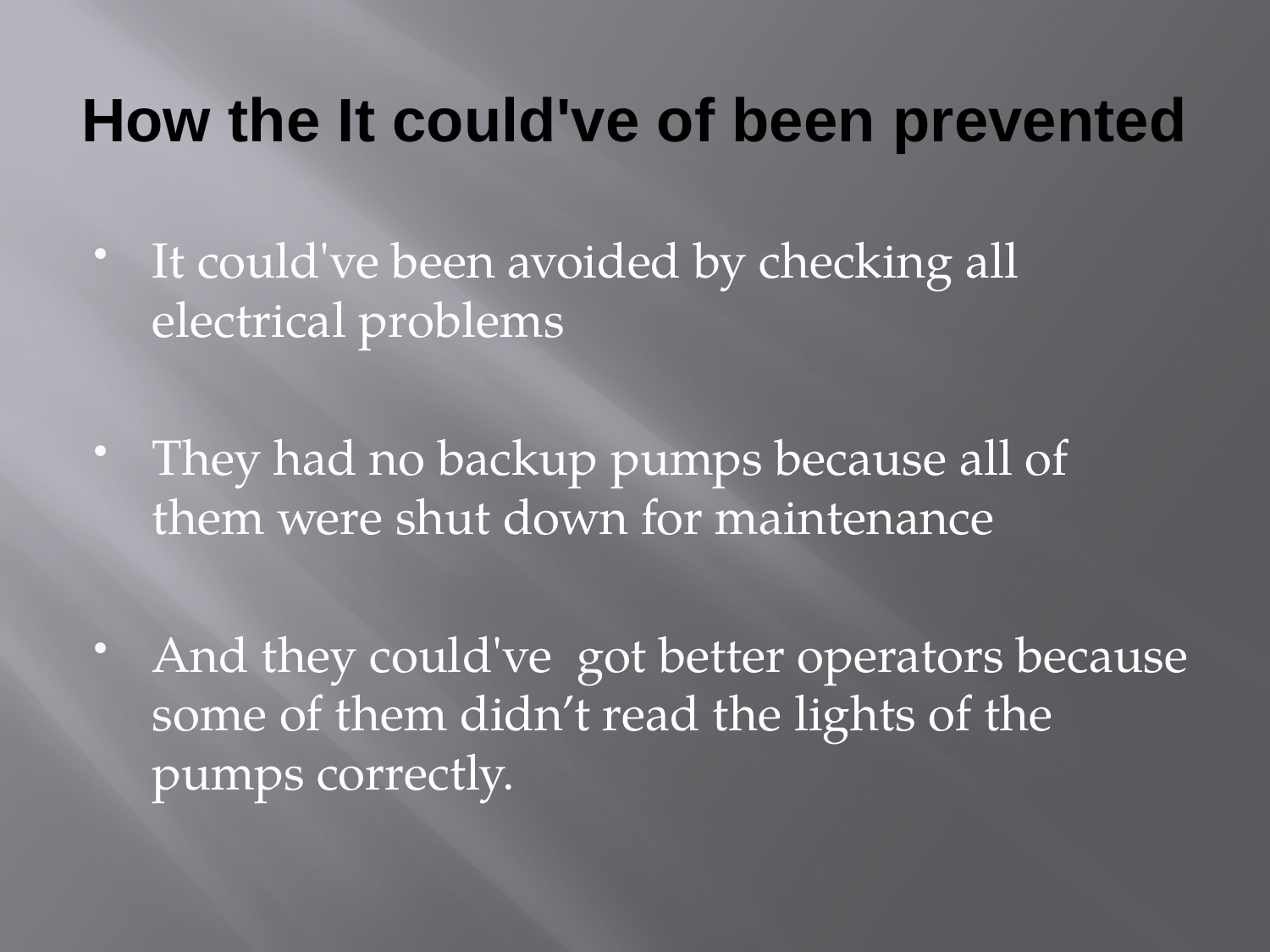

# How the It could've of been prevented
It could've been avoided by checking all electrical problems

They had no backup pumps because all of them were shut down for maintenance

And they could've  got better operators because some of them didn’t read the lights of the pumps correctly.